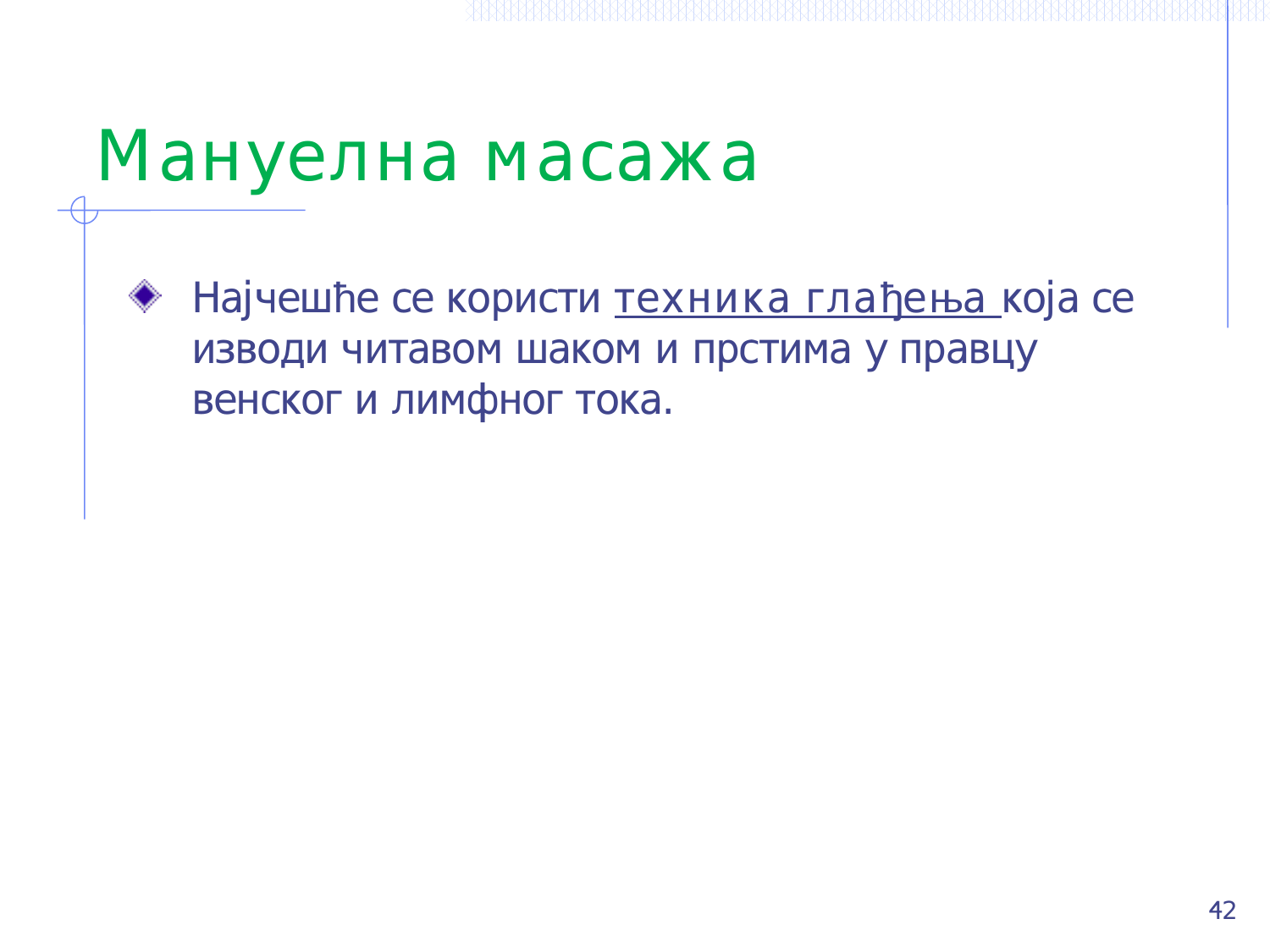

# Мануелна масажа
Најчешће се користи техника глађења која се изводи читавом шаком и прстима у правцу венског и лимфног тока.
42